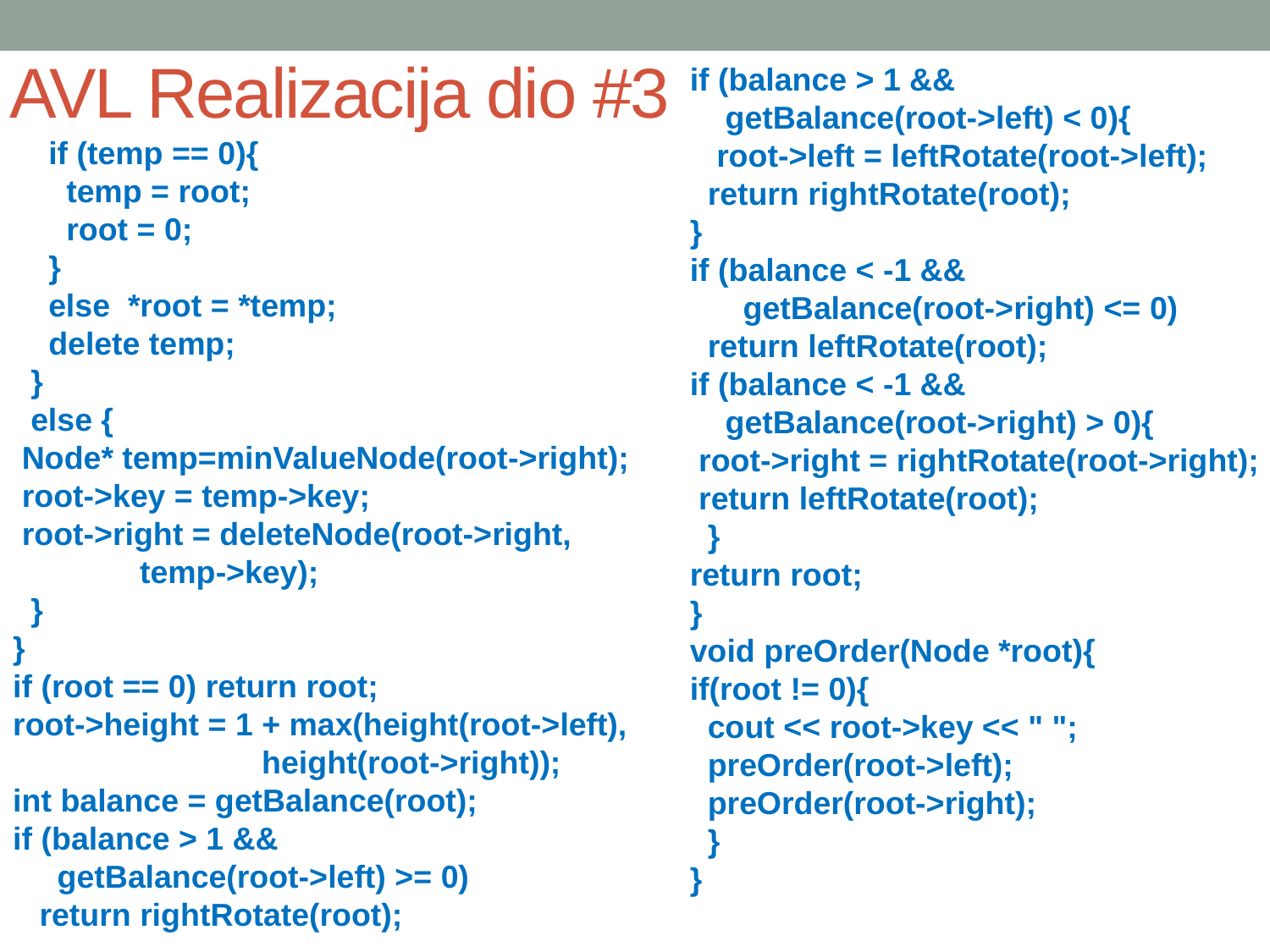

# AVL Realizacija dio #3
if (balance > 1 &&
    getBalance(root->left) < 0){
   root->left = leftRotate(root->left);
  return rightRotate(root);
}
if (balance < -1 &&
      getBalance(root->right) <= 0)
  return leftRotate(root);
if (balance < -1 &&
    getBalance(root->right) > 0){
 root->right = rightRotate(root->right);
 return leftRotate(root);
  }
return root;
}
void preOrder(Node *root){
if(root != 0){
  cout << root->key << " ";
  preOrder(root->left);
  preOrder(root->right);
  }
}
    if (temp == 0){
      temp = root;
      root = 0;
    }
    else  *root = *temp;
    delete temp;
  }
  else {
 Node* temp=minValueNode(root->right);
 root->key = temp->key;
 root->right = deleteNode(root->right,
	temp->key);
  }
}
if (root == 0) return root;
root->height = 1 + max(height(root->left),
                            height(root->right));
int balance = getBalance(root);
if (balance > 1 &&
     getBalance(root->left) >= 0)
   return rightRotate(root);